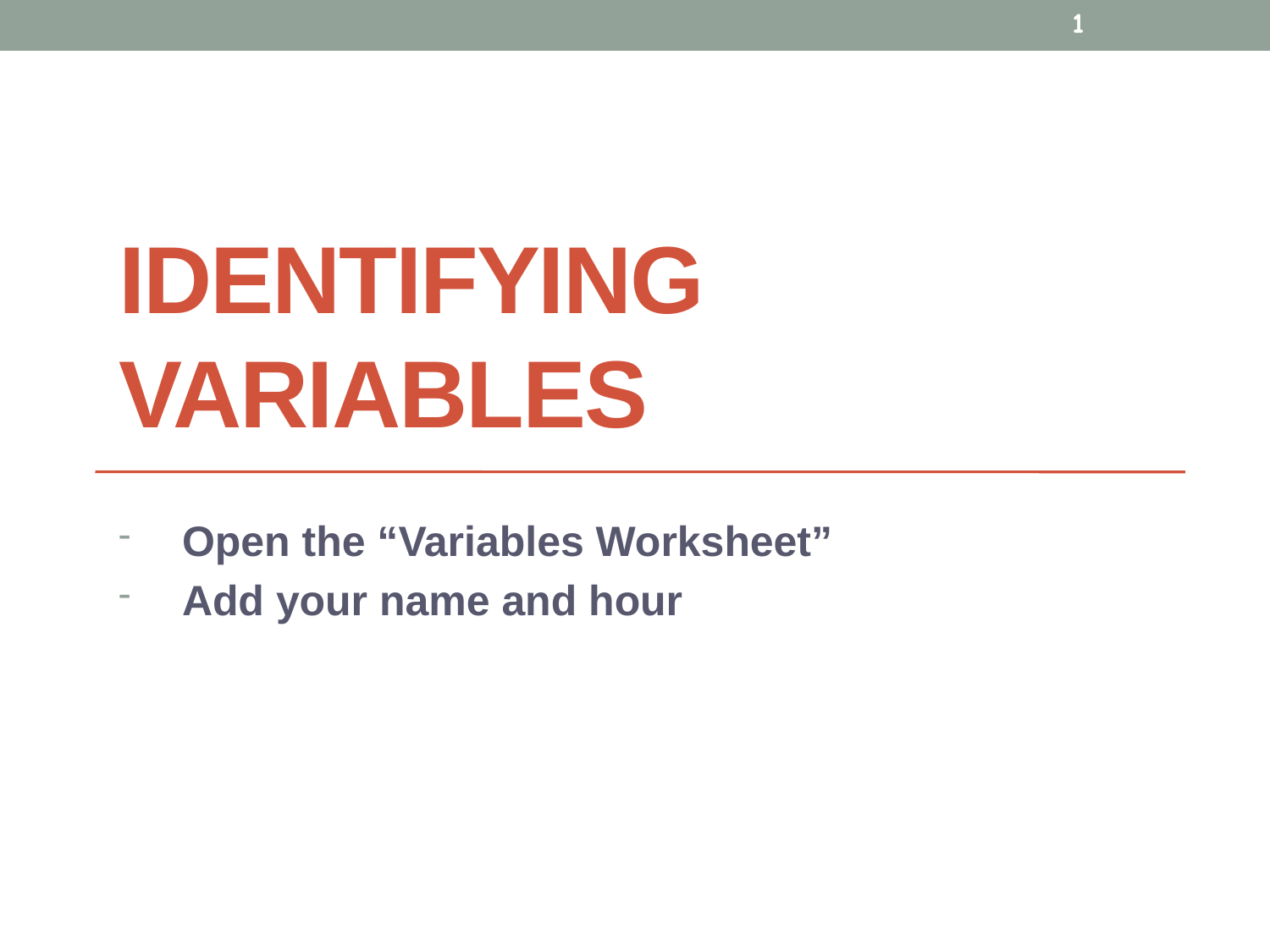

1
# Identifying Variables
Open the “Variables Worksheet”
Add your name and hour